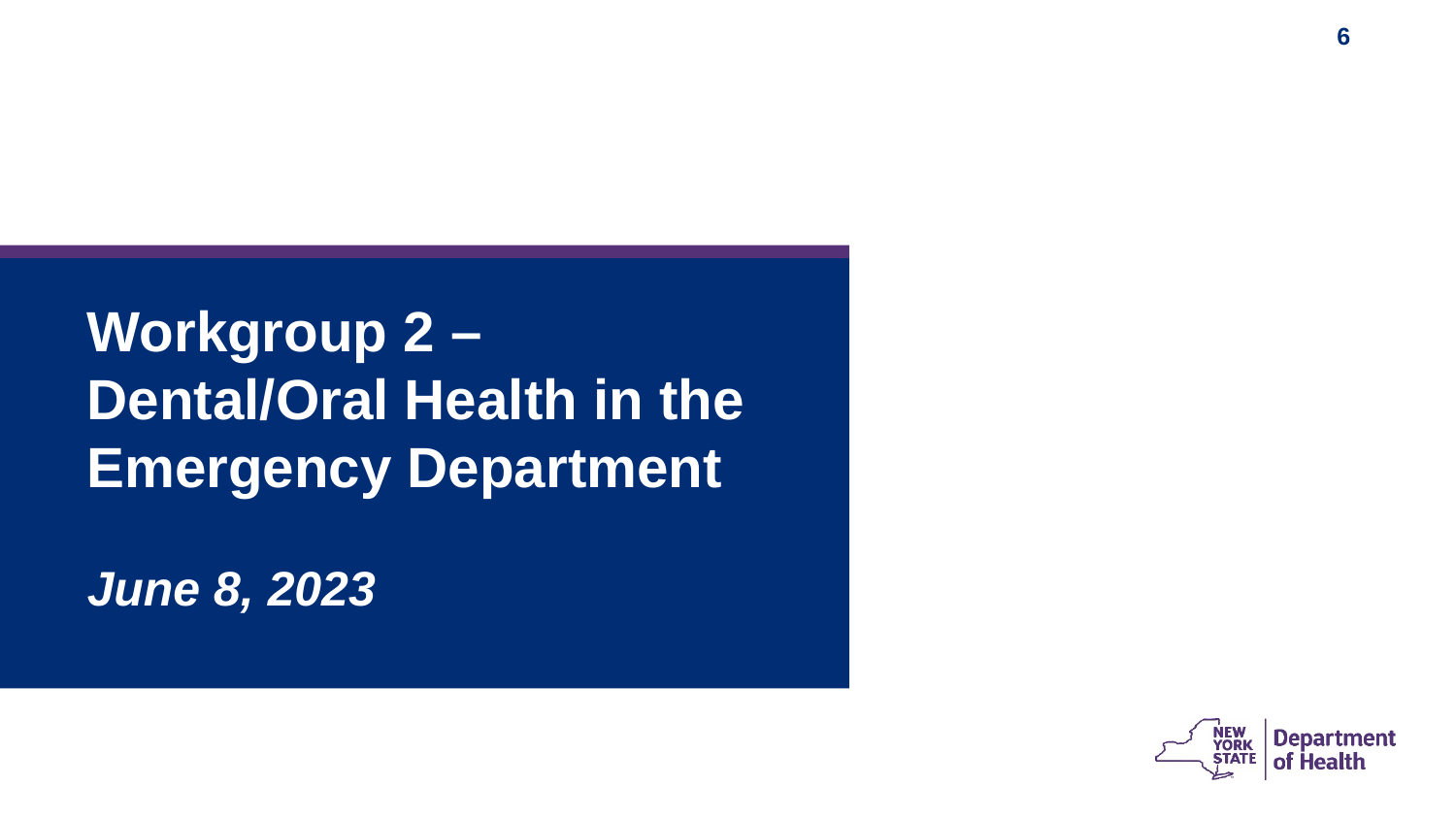

Workgroup 2 – Dental/Oral Health in the Emergency Department

June 8, 2023